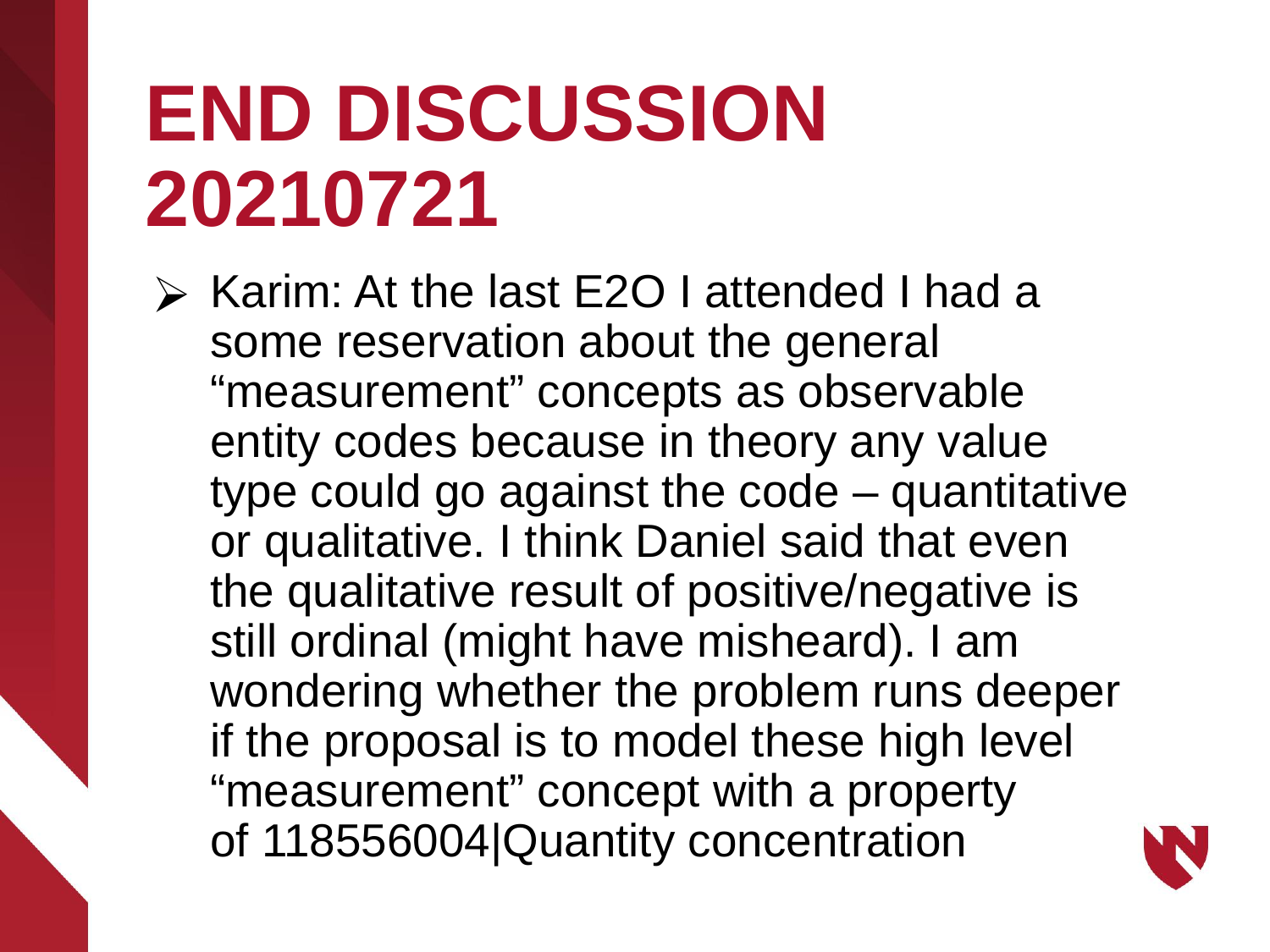

# END DISCUSSION 20210721
Karim: At the last E2O I attended I had a some reservation about the general “measurement” concepts as observable entity codes because in theory any value type could go against the code – quantitative or qualitative. I think Daniel said that even the qualitative result of positive/negative is still ordinal (might have misheard). I am wondering whether the problem runs deeper if the proposal is to model these high level “measurement” concept with a property of 118556004|Quantity concentration